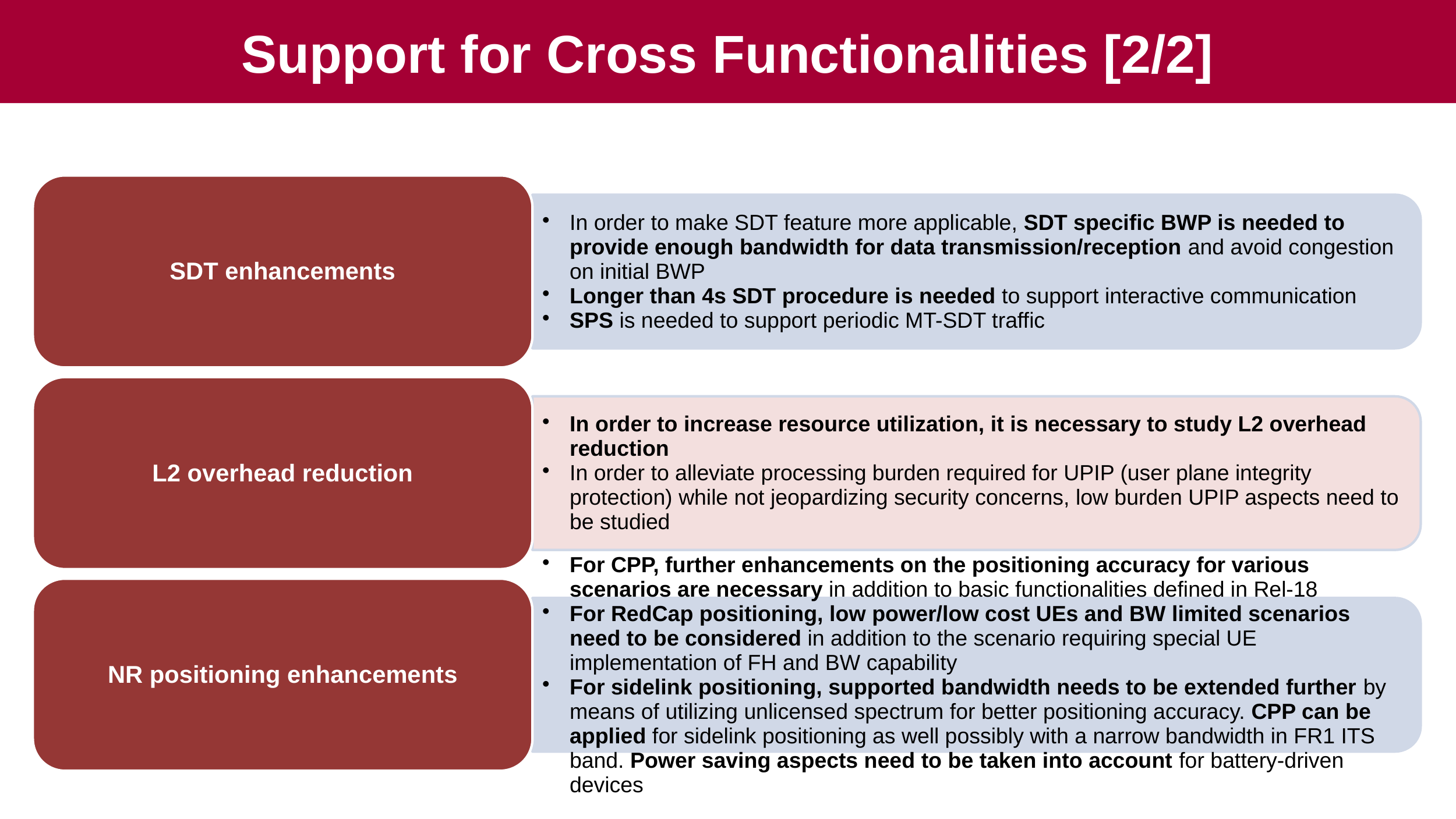

# Support for Cross Functionalities [2/2]
SDT enhancements
L2 overhead reduction
In order to increase resource utilization, it is necessary to study L2 overhead reduction
NR positioning enhancements
For CPP, further enhancements on the positioning accuracy for various scenarios are necessary in addition to basic functionalities defined in Rel-18
In order to make SDT feature more applicable, SDT specific BWP is needed to provide enough bandwidth for data transmission/reception and avoid congestion on initial BWP
In order to alleviate processing burden required for UPIP (user plane integrity protection) while not jeopardizing security concerns, low burden UPIP aspects need to be studied
For RedCap positioning, low power/low cost UEs and BW limited scenarios need to be considered in addition to the scenario requiring special UE implementation of FH and BW capability
For sidelink positioning, supported bandwidth needs to be extended further by means of utilizing unlicensed spectrum for better positioning accuracy. CPP can be applied for sidelink positioning as well possibly with a narrow bandwidth in FR1 ITS band. Power saving aspects need to be taken into account for battery-driven devices
Longer than 4s SDT procedure is needed to support interactive communication
SPS is needed to support periodic MT-SDT traffic